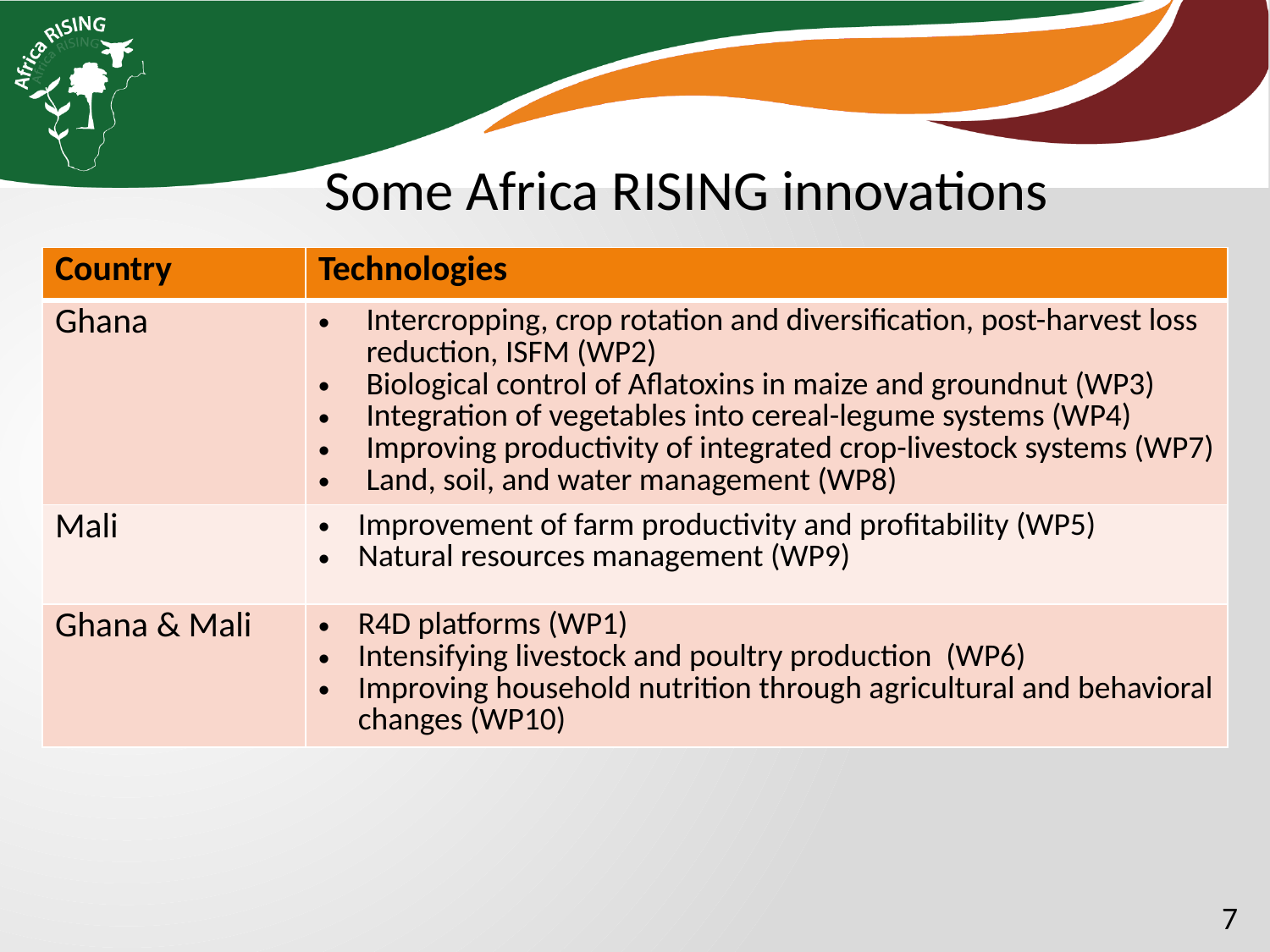

Some Africa RISING innovations
| Country | Technologies |
| --- | --- |
| Ghana | Intercropping, crop rotation and diversification, post-harvest loss reduction, ISFM (WP2) Biological control of Aflatoxins in maize and groundnut (WP3) Integration of vegetables into cereal-legume systems (WP4) Improving productivity of integrated crop-livestock systems (WP7) Land, soil, and water management (WP8) |
| Mali | Improvement of farm productivity and profitability (WP5) Natural resources management (WP9) |
| Ghana & Mali | R4D platforms (WP1) Intensifying livestock and poultry production (WP6) Improving household nutrition through agricultural and behavioral changes (WP10) |
7